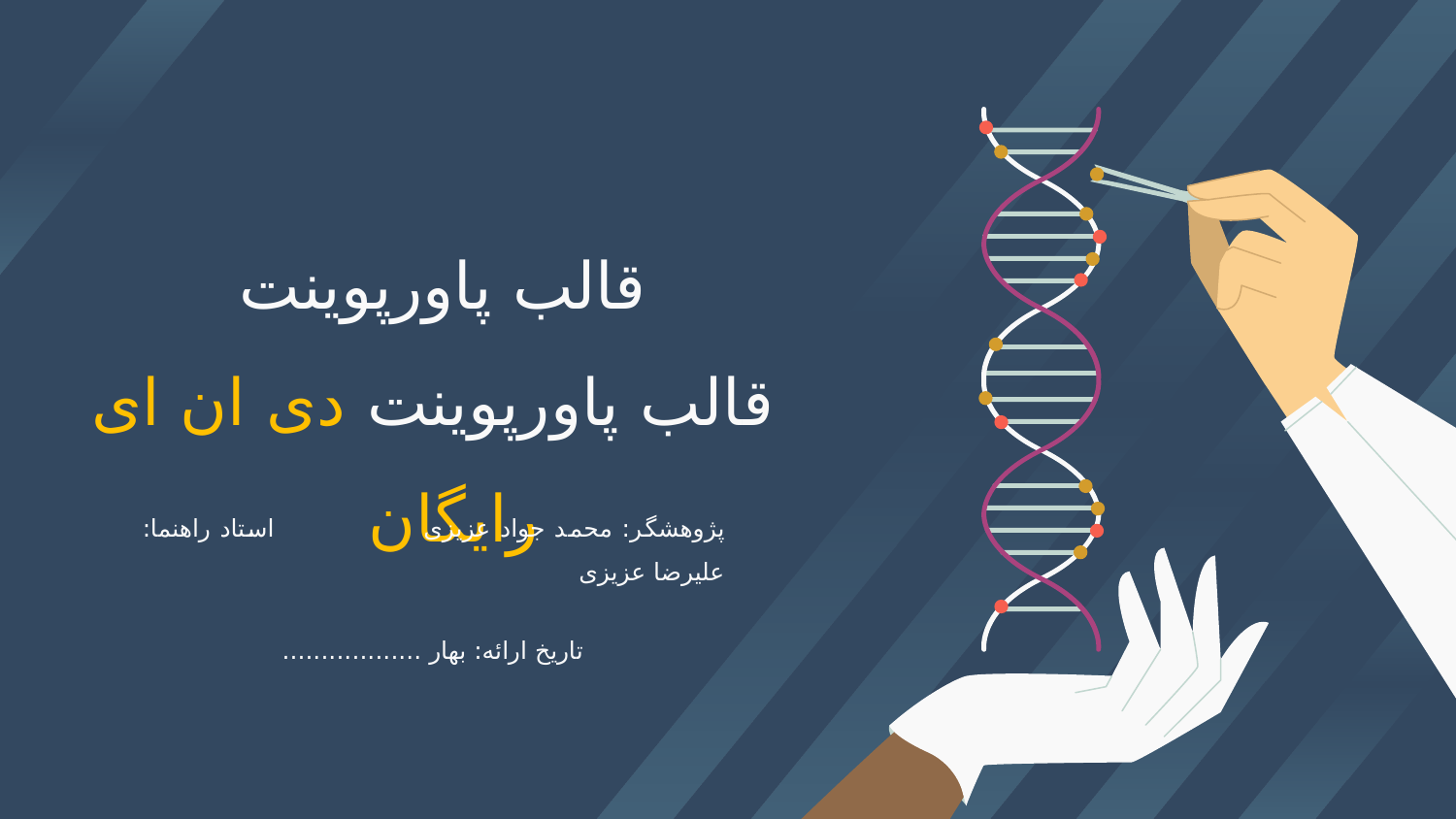

قالب پاورپوینت
قالب پاورپوینت دی ان ای رایگان
پژوهشگر: محمد جواد عزیزی                استاد راهنما: علیرضا عزیزی

تاریخ ارائه: بهار ..................